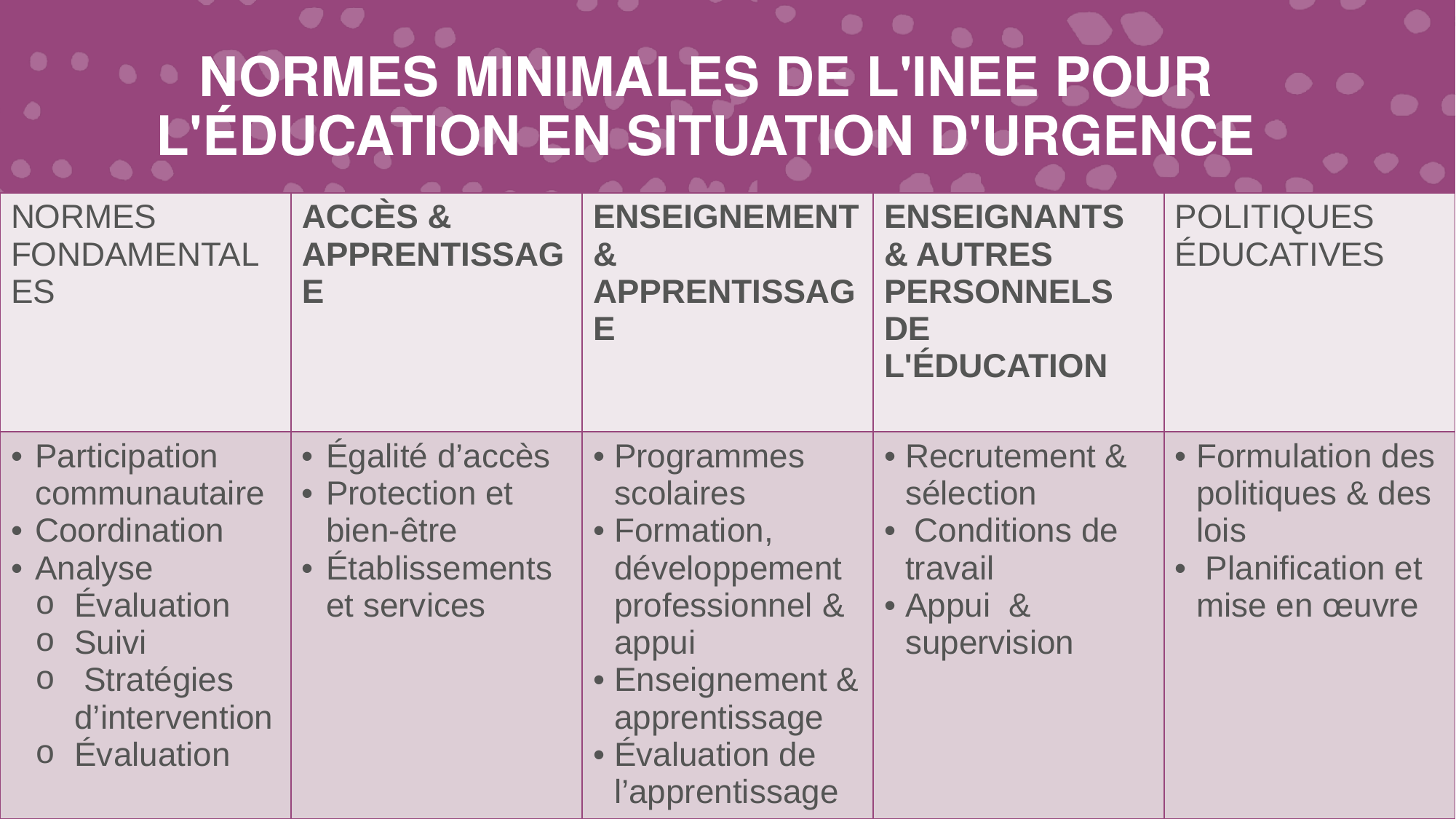

# NORMES MINIMALES DE L'INEE POUR L'ÉDUCATION EN SITUATION D'URGENCE
| NORMES FONDAMENTALES | ACCÈS & APPRENTISSAGE | ENSEIGNEMENT & APPRENTISSAGE | ENSEIGNANTS & AUTRES PERSONNELS DE L'ÉDUCATION | POLITIQUES ÉDUCATIVES |
| --- | --- | --- | --- | --- |
| Participation communautaire Coordination Analyse Évaluation Suivi Stratégies d’intervention Évaluation | Égalité d’accès Protection et bien-être Établissements et services | Programmes scolaires Formation, développement professionnel & appui Enseignement & apprentissage Évaluation de l’apprentissage | Recrutement & sélection Conditions de travail Appui & supervision | Formulation des politiques & des lois Planification et mise en œuvre |